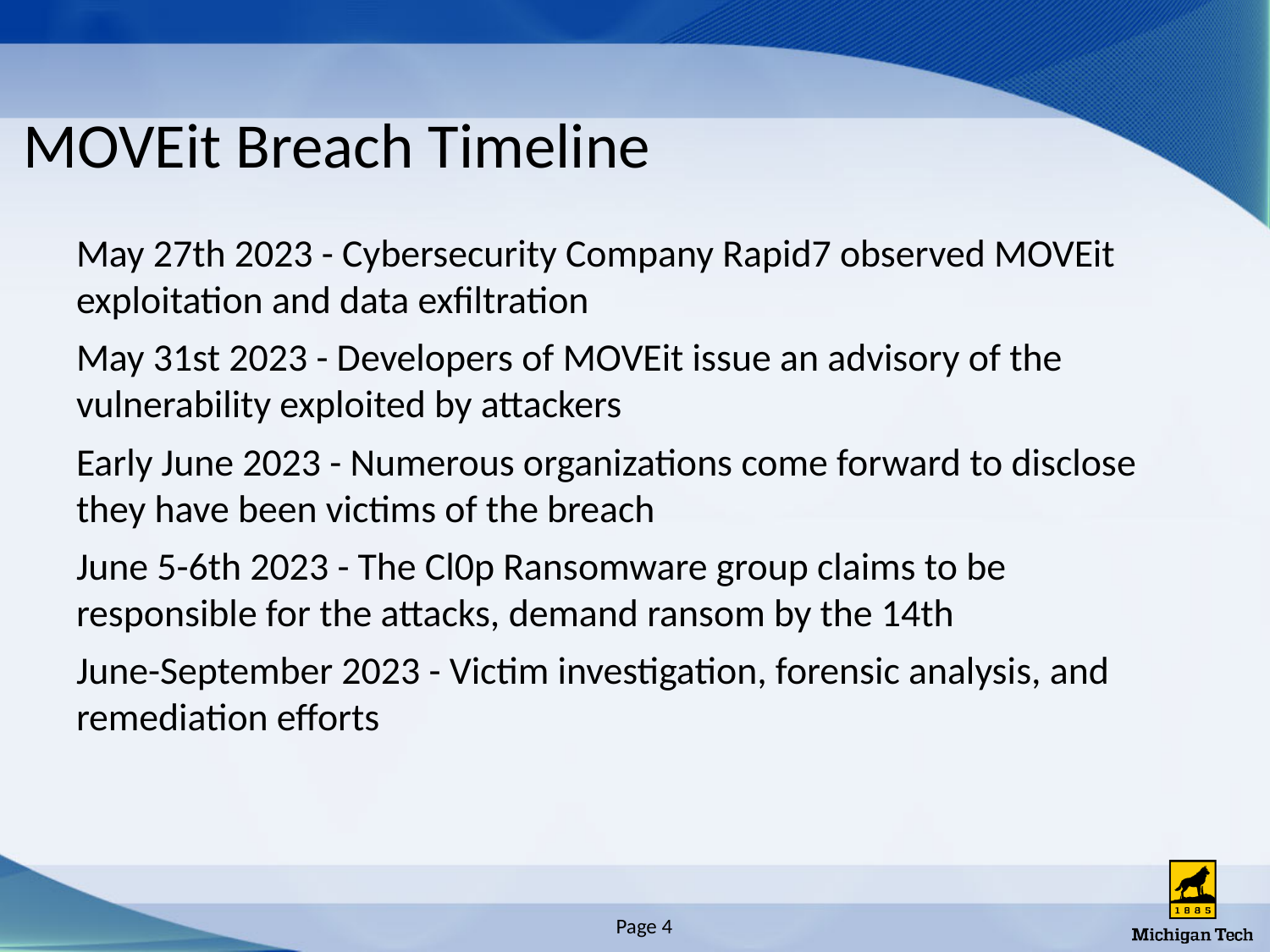

# MOVEit Breach Timeline
May 27th 2023 - Cybersecurity Company Rapid7 observed MOVEit exploitation and data exfiltration
May 31st 2023 - Developers of MOVEit issue an advisory of the vulnerability exploited by attackers
Early June 2023 - Numerous organizations come forward to disclose they have been victims of the breach
June 5-6th 2023 - The Cl0p Ransomware group claims to be responsible for the attacks, demand ransom by the 14th
June-September 2023 - Victim investigation, forensic analysis, and remediation efforts